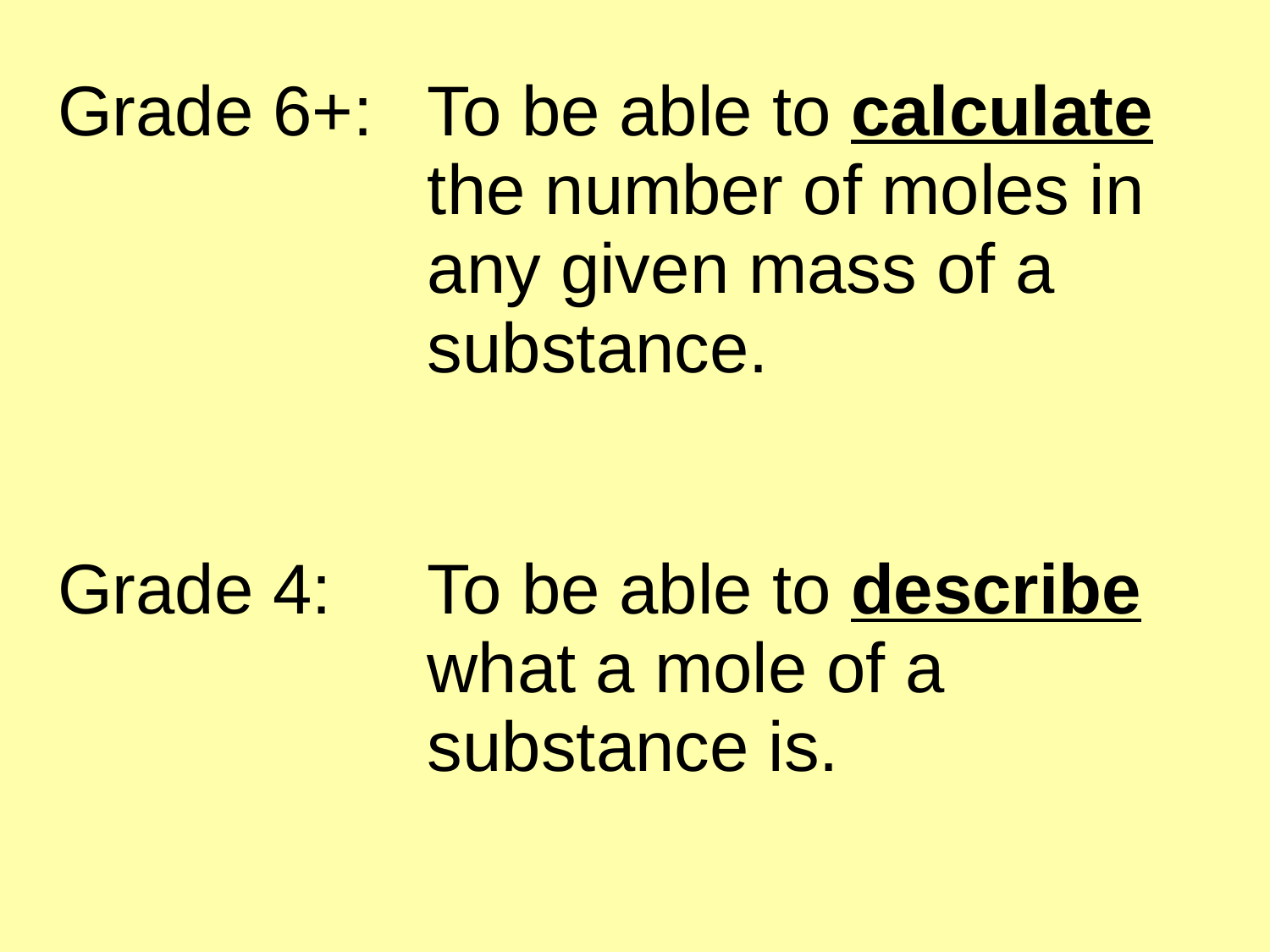

| Grade 6+: | To be able to calculate the number of moles in any given mass of a substance. |
| --- | --- |
| Grade 4: | To be able to describe what a mole of a substance is. |